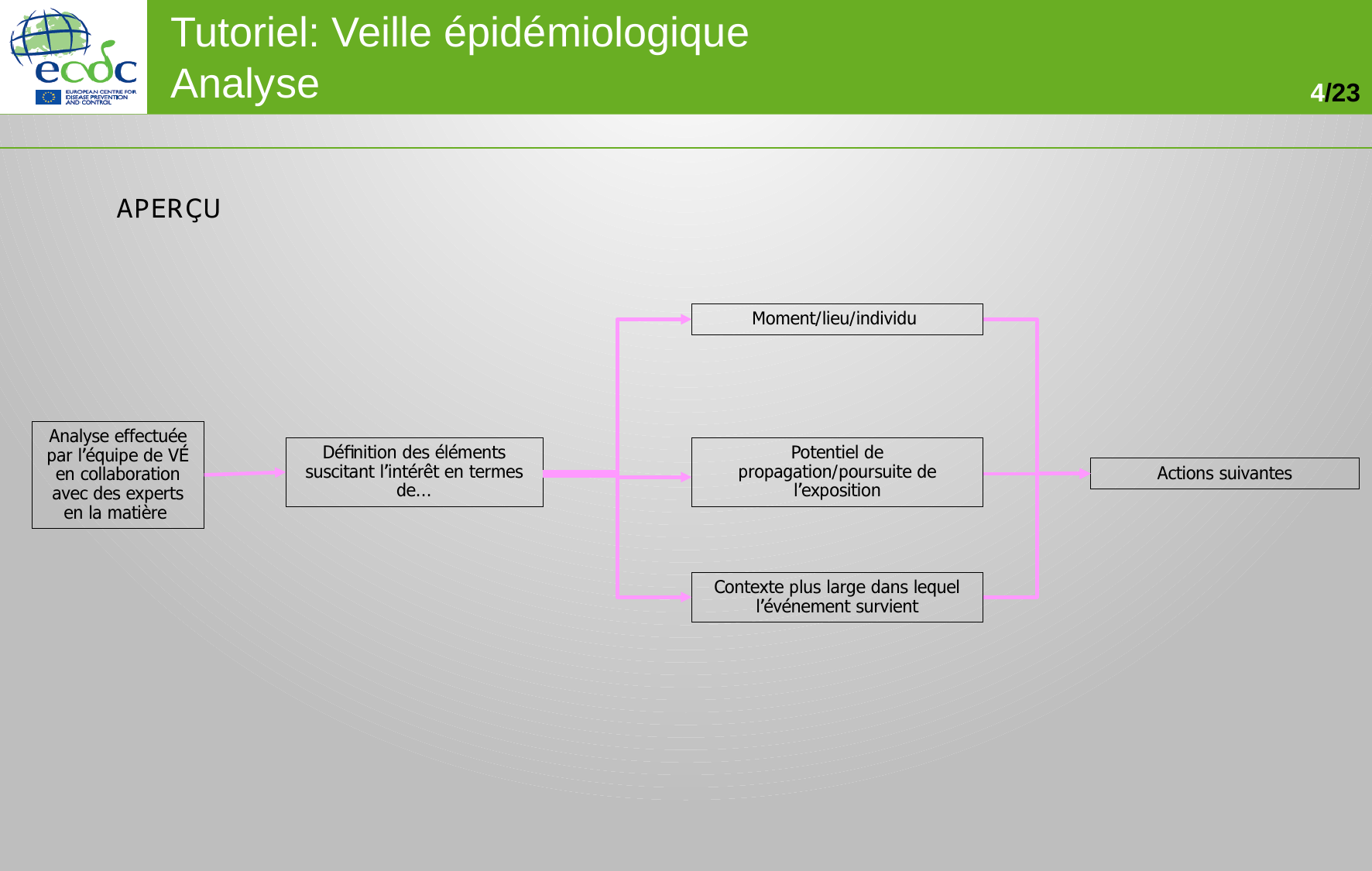

APERÇU
Moment/lieu/individu
Analyse effectuée par l’équipe de VÉ en collaboration avec des experts en la matière
Définition des éléments suscitant l’intérêt en termes de...
Potentiel de propagation/poursuite de l’exposition
Actions suivantes
Contexte plus large dans lequel l’événement survient